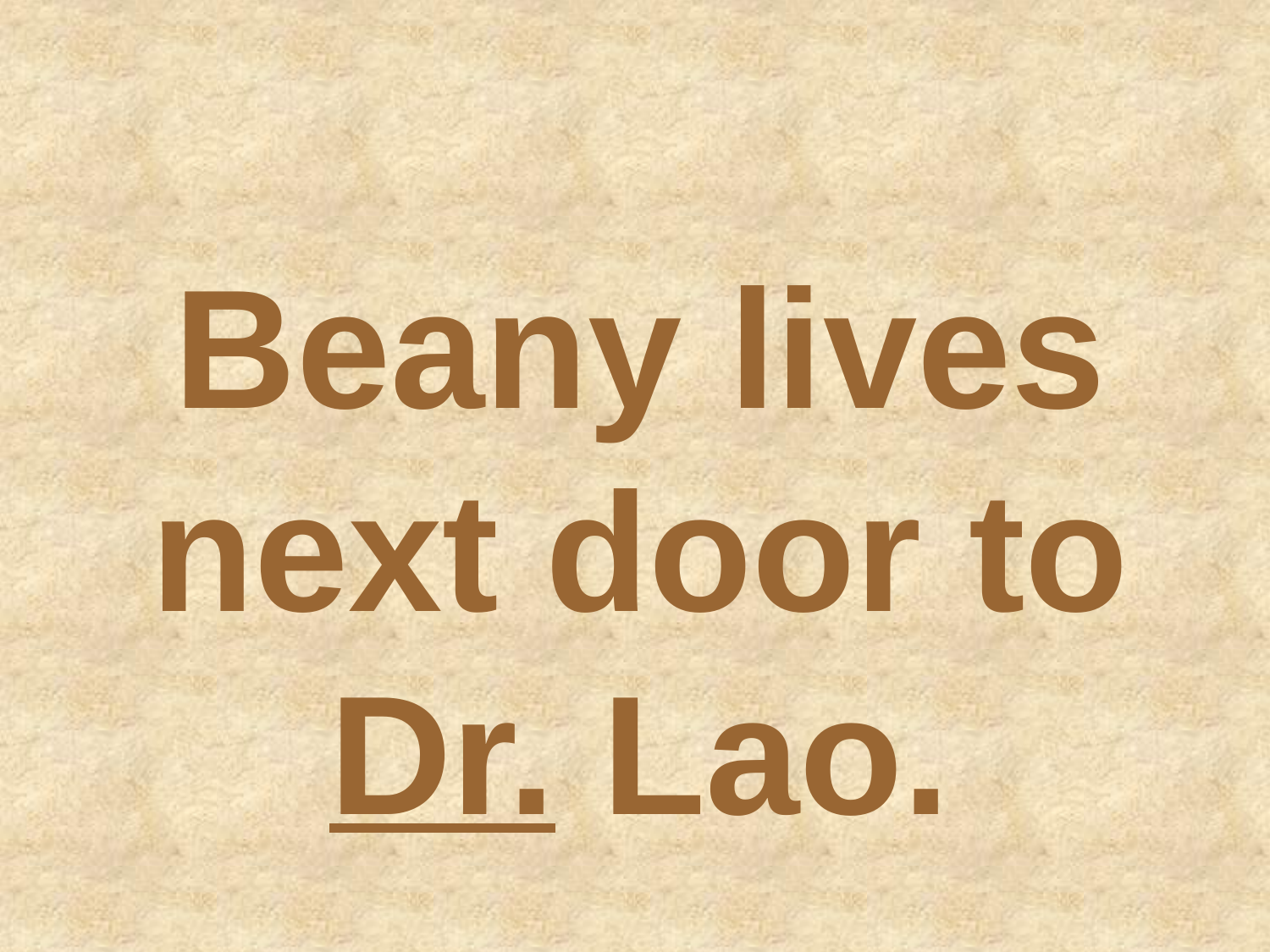

Beany lives next door to Dr. Lao.